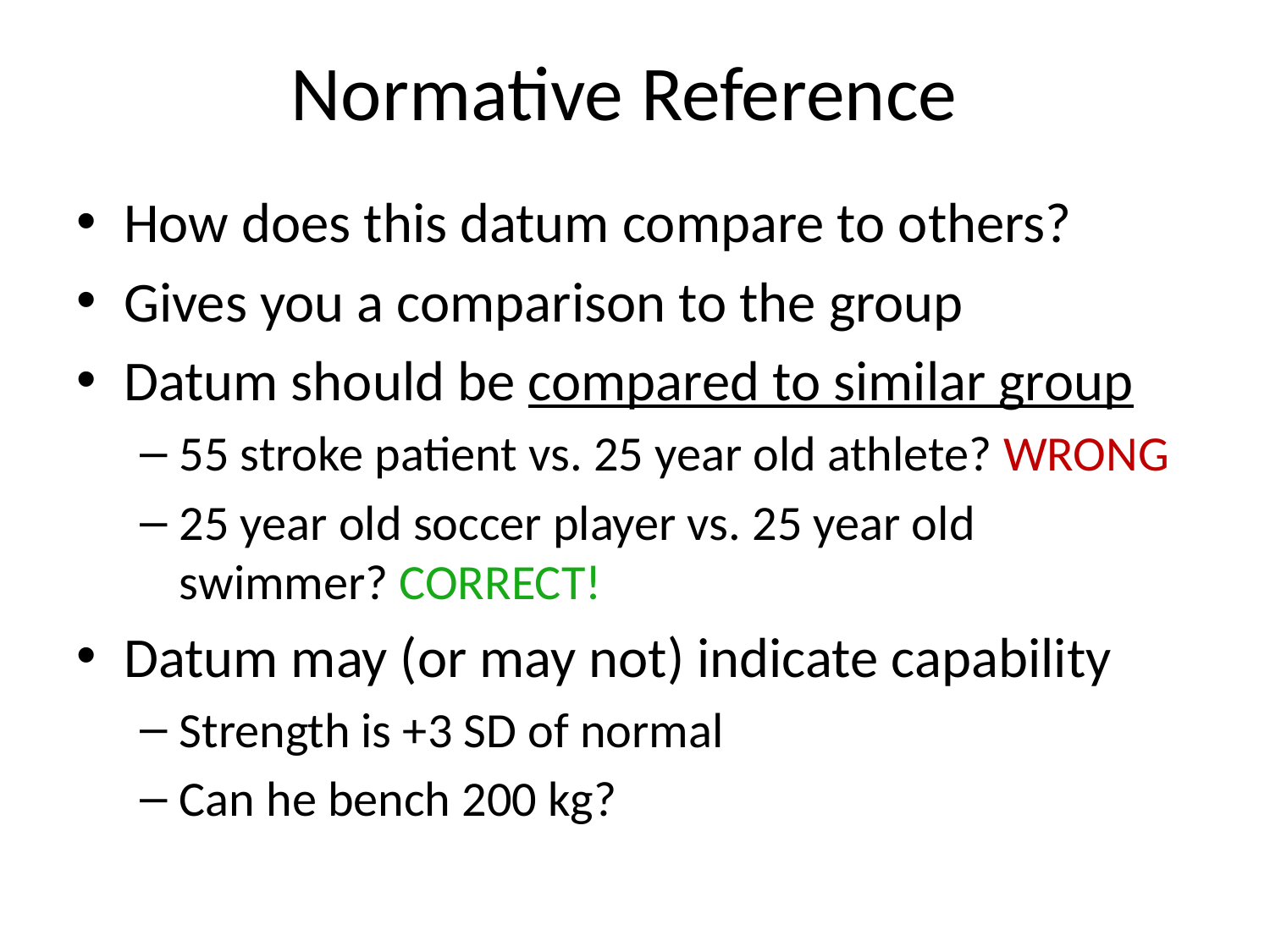

# Normative Reference
How does this datum compare to others?
Gives you a comparison to the group
Datum should be compared to similar group
55 stroke patient vs. 25 year old athlete? WRONG
25 year old soccer player vs. 25 year old swimmer? CORRECT!
Datum may (or may not) indicate capability
Strength is +3 SD of normal
Can he bench 200 kg?